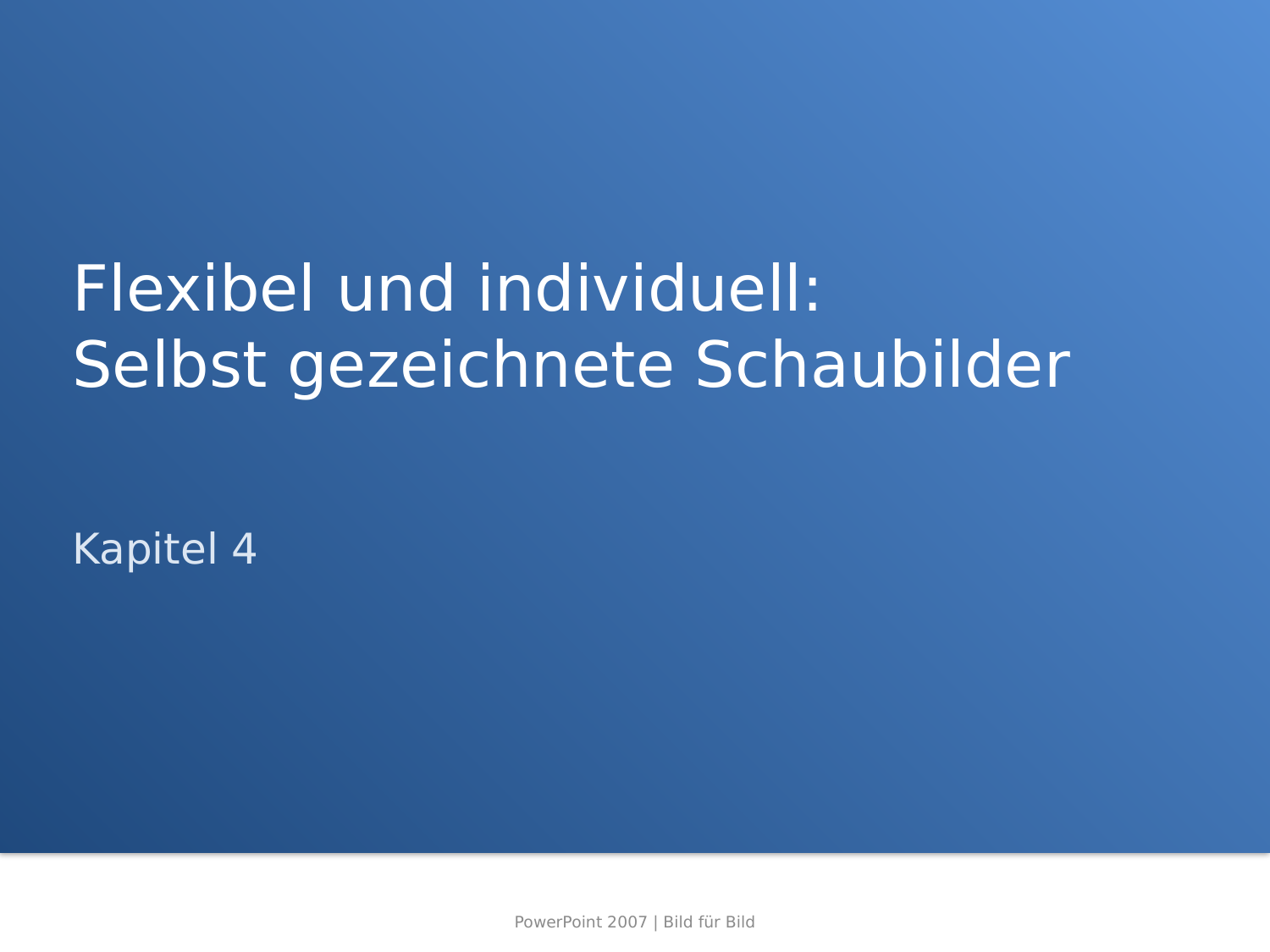

# Flexibel und individuell: Selbst gezeichnete Schaubilder
Kapitel 4
PowerPoint 2007 | Bild für Bild